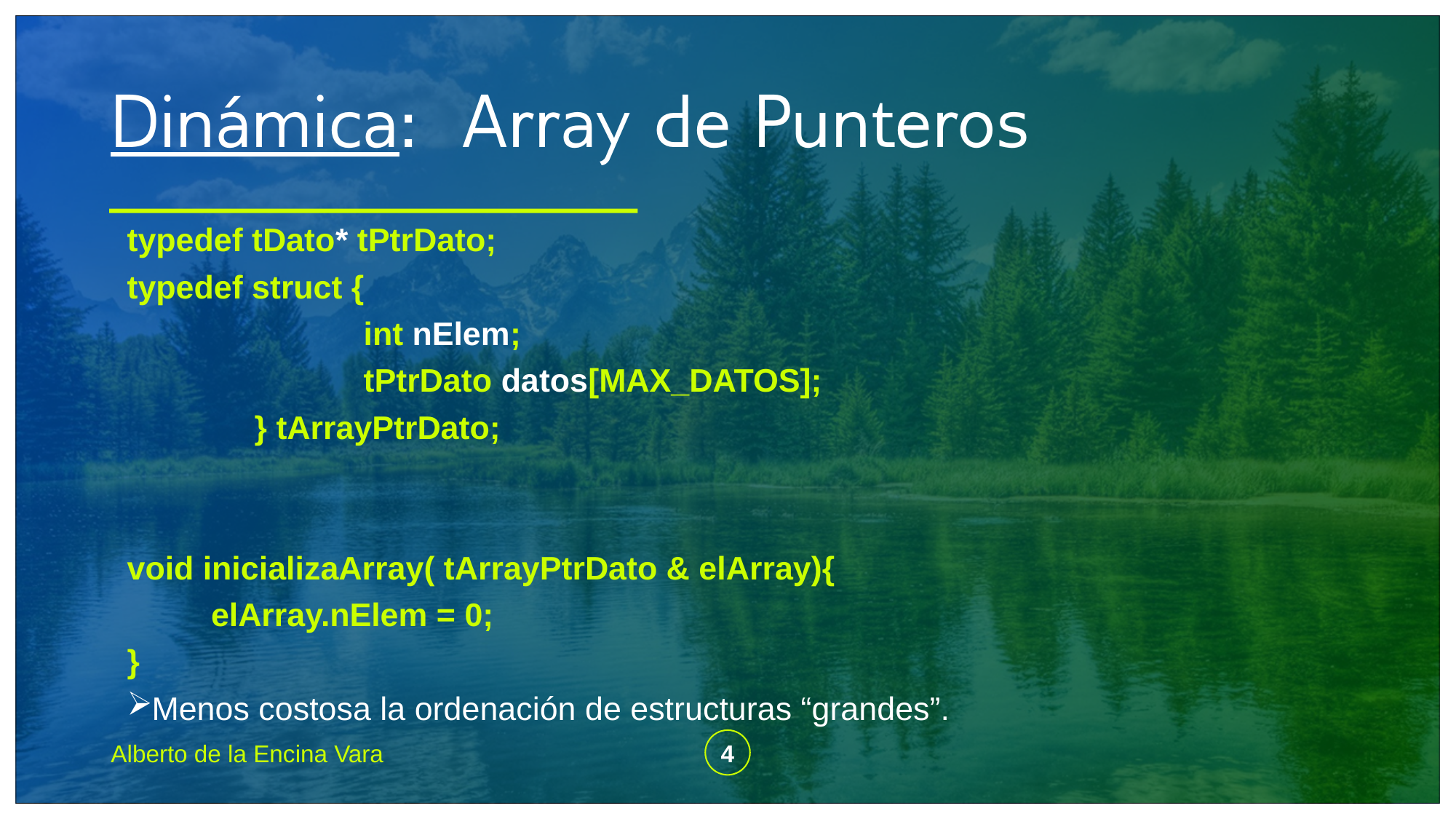

# Dinámica:  Array de Punteros
typedef tDato* tPtrDato;
typedef struct {
                          int nElem;
                          tPtrDato datos[MAX_DATOS];
              } tArrayPtrDato;

void inicializaArray( tArrayPtrDato & elArray){
	elArray.nElem = 0;
}
Menos costosa la ordenación de estructuras “grandes”.
Alberto de la Encina Vara
4